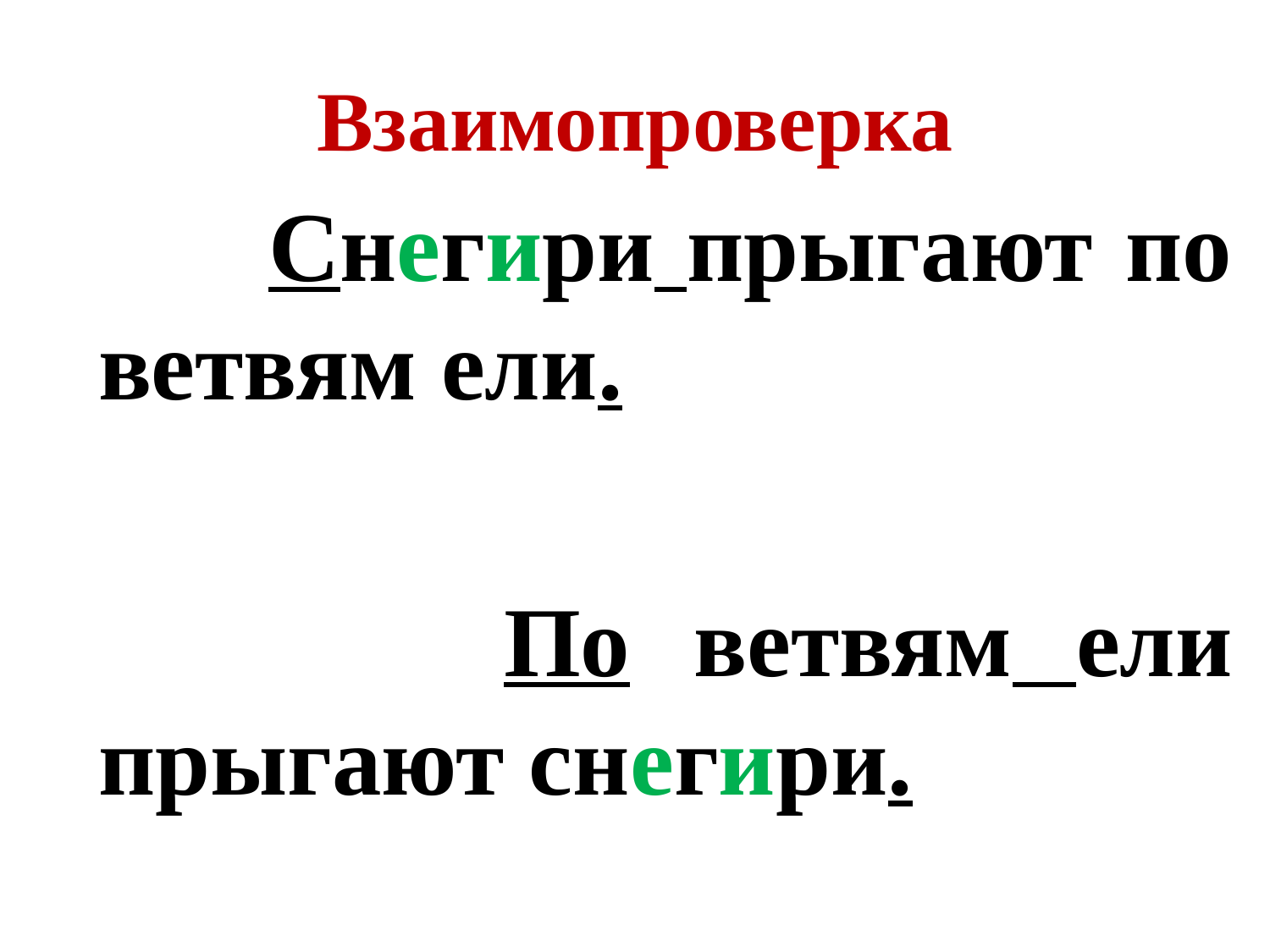

# Взаимопроверка
       Снегири прыгают по ветвям ели.

       По ветвям ели прыгают снегири.